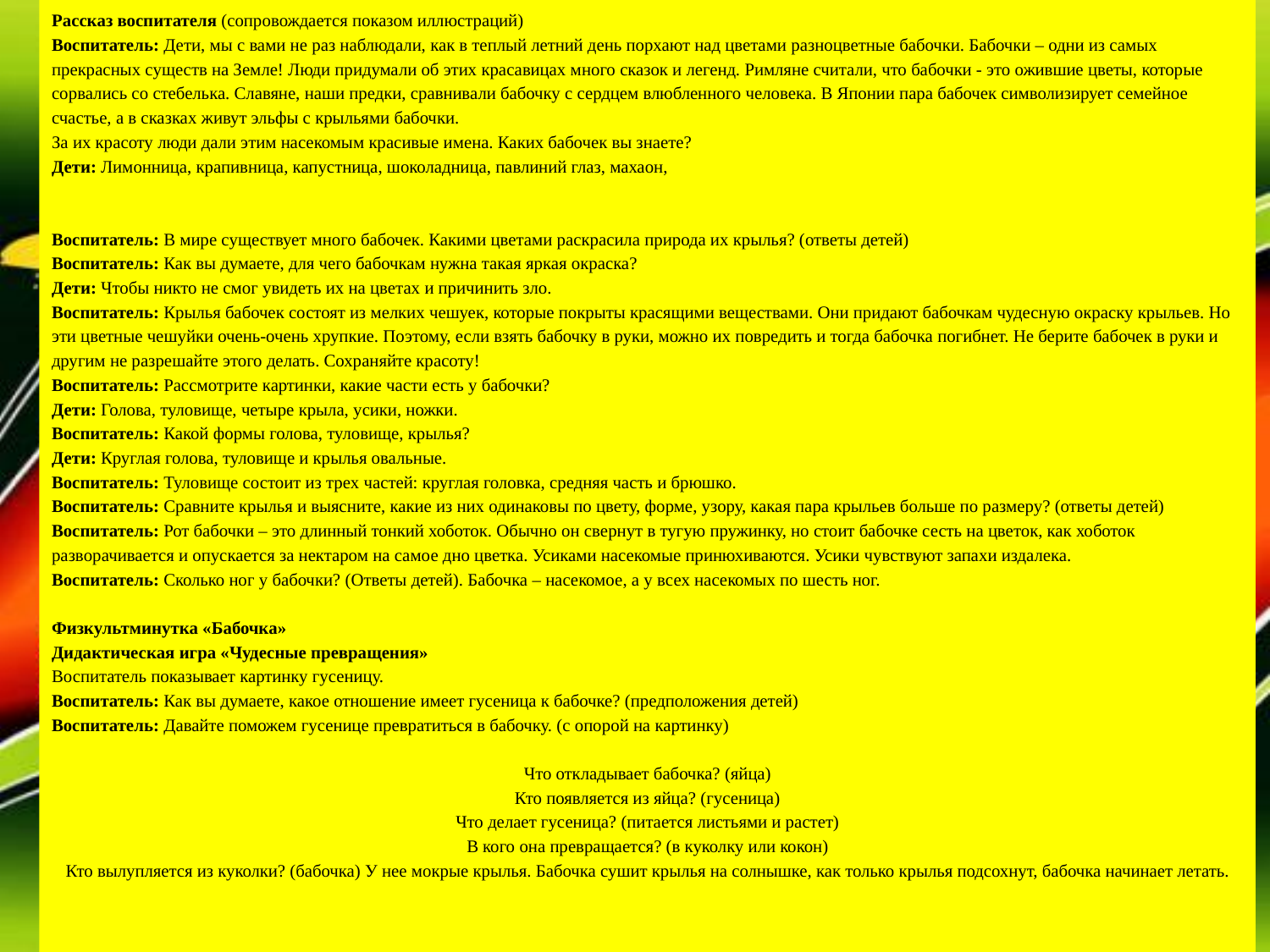

Рассказ воспитателя (сопровождается показом иллюстраций)
Воспитатель: Дети, мы с вами не раз наблюдали, как в теплый летний день порхают над цветами разноцветные бабочки. Бабочки – одни из самых прекрасных существ на Земле! Люди придумали об этих красавицах много сказок и легенд. Римляне считали, что бабочки - это ожившие цветы, которые сорвались со стебелька. Славяне, наши предки, сравнивали бабочку с сердцем влюбленного человека. В Японии пара бабочек символизирует семейное счастье, а в сказках живут эльфы с крыльями бабочки.
За их красоту люди дали этим насекомым красивые имена. Каких бабочек вы знаете? 
Дети: Лимонница, крапивница, капустница, шоколадница, павлиний глаз, махаон,

Воспитатель: В мире существует много бабочек. Какими цветами раскрасила природа их крылья? (ответы детей)
Воспитатель: Как вы думаете, для чего бабочкам нужна такая яркая окраска? 
Дети: Чтобы никто не смог увидеть их на цветах и причинить зло.
Воспитатель: Крылья бабочек состоят из мелких чешуек, которые покрыты красящими веществами. Они придают бабочкам чудесную окраску крыльев. Но эти цветные чешуйки очень-очень хрупкие. Поэтому, если взять бабочку в руки, можно их повредить и тогда бабочка погибнет. Не берите бабочек в руки и другим не разрешайте этого делать. Сохраняйте красоту!
Воспитатель: Рассмотрите картинки, какие части есть у бабочки?
Дети: Голова, туловище, четыре крыла, усики, ножки.
Воспитатель: Какой формы голова, туловище, крылья?
Дети: Круглая голова, туловище и крылья овальные.
Воспитатель: Туловище состоит из трех частей: круглая головка, средняя часть и брюшко.
Воспитатель: Сравните крылья и выясните, какие из них одинаковы по цвету, форме, узору, какая пара крыльев больше по размеру? (ответы детей)
Воспитатель: Рот бабочки – это длинный тонкий хоботок. Обычно он свернут в тугую пружинку, но стоит бабочке сесть на цветок, как хоботок разворачивается и опускается за нектаром на самое дно цветка. Усиками насекомые принюхиваются. Усики чувствуют запахи издалека.
Воспитатель: Сколько ног у бабочки? (Ответы детей). Бабочка – насекомое, а у всех насекомых по шесть ног.
Физкультминутка «Бабочка»
Дидактическая игра «Чудесные превращения»
Воспитатель показывает картинку гусеницу.
Воспитатель: Как вы думаете, какое отношение имеет гусеница к бабочке? (предположения детей)
Воспитатель: Давайте поможем гусенице превратиться в бабочку. (с опорой на картинку)
 
Что откладывает бабочка? (яйца)
Кто появляется из яйца? (гусеница)
Что делает гусеница? (питается листьями и растет)
В кого она превращается? (в куколку или кокон)
Кто вылупляется из куколки? (бабочка) У нее мокрые крылья. Бабочка сушит крылья на солнышке, как только крылья подсохнут, бабочка начинает летать.